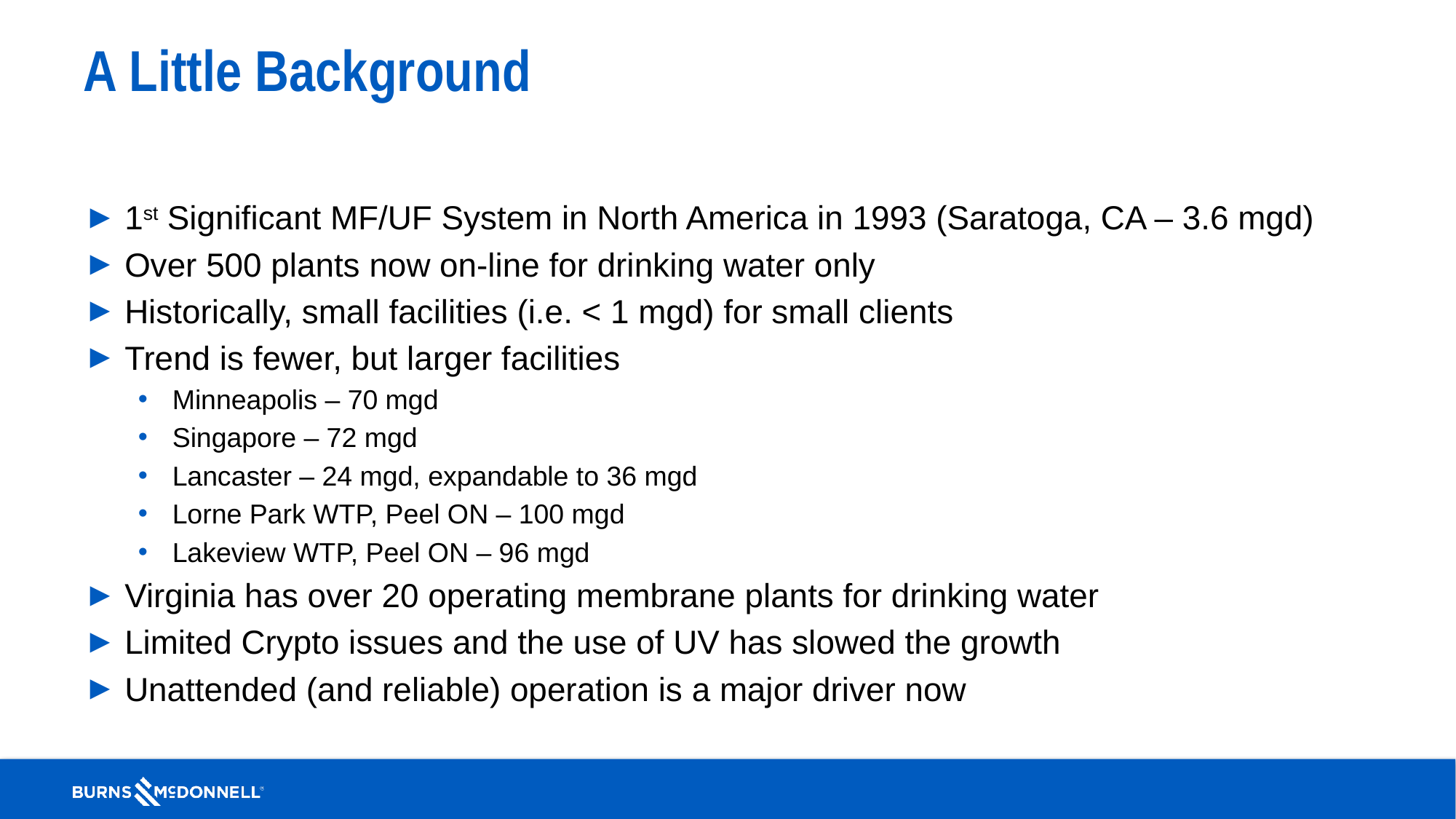

# A Little Background
1st Significant MF/UF System in North America in 1993 (Saratoga, CA – 3.6 mgd)
Over 500 plants now on-line for drinking water only
Historically, small facilities (i.e. < 1 mgd) for small clients
Trend is fewer, but larger facilities
Minneapolis – 70 mgd
Singapore – 72 mgd
Lancaster – 24 mgd, expandable to 36 mgd
Lorne Park WTP, Peel ON – 100 mgd
Lakeview WTP, Peel ON – 96 mgd
Virginia has over 20 operating membrane plants for drinking water
Limited Crypto issues and the use of UV has slowed the growth
Unattended (and reliable) operation is a major driver now